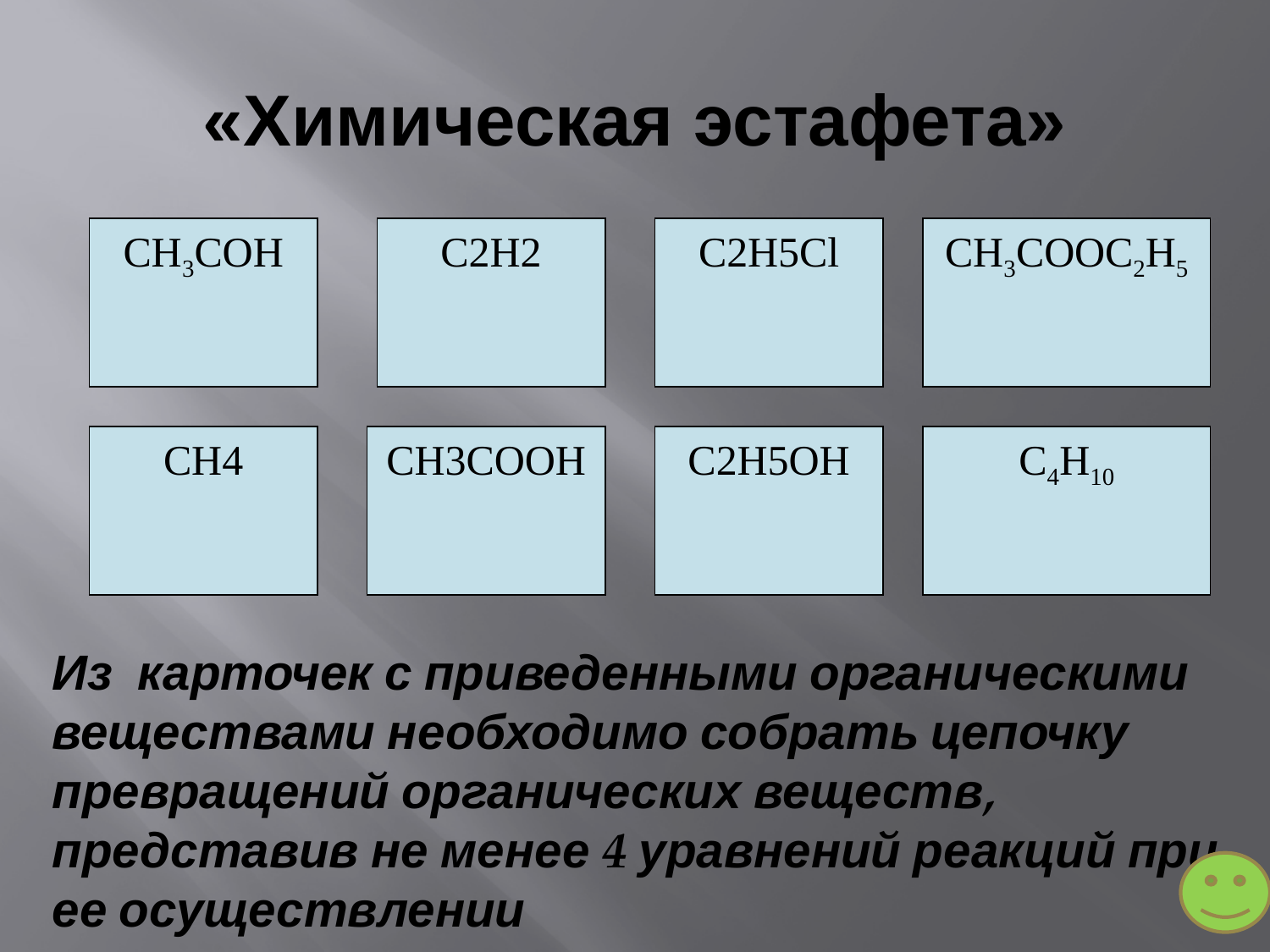

# «Химическая эстафета»
CH3COH
C2H2
C2H5Сl
CH3COOC2H5
CH4
CH3COOH
C2H5ОН
С4Н10
Из  карточек с приведенными органическими веществами необходимо собрать цепочку превращений органических веществ, представив не менее 4 уравнений реакций при ее осуществлении